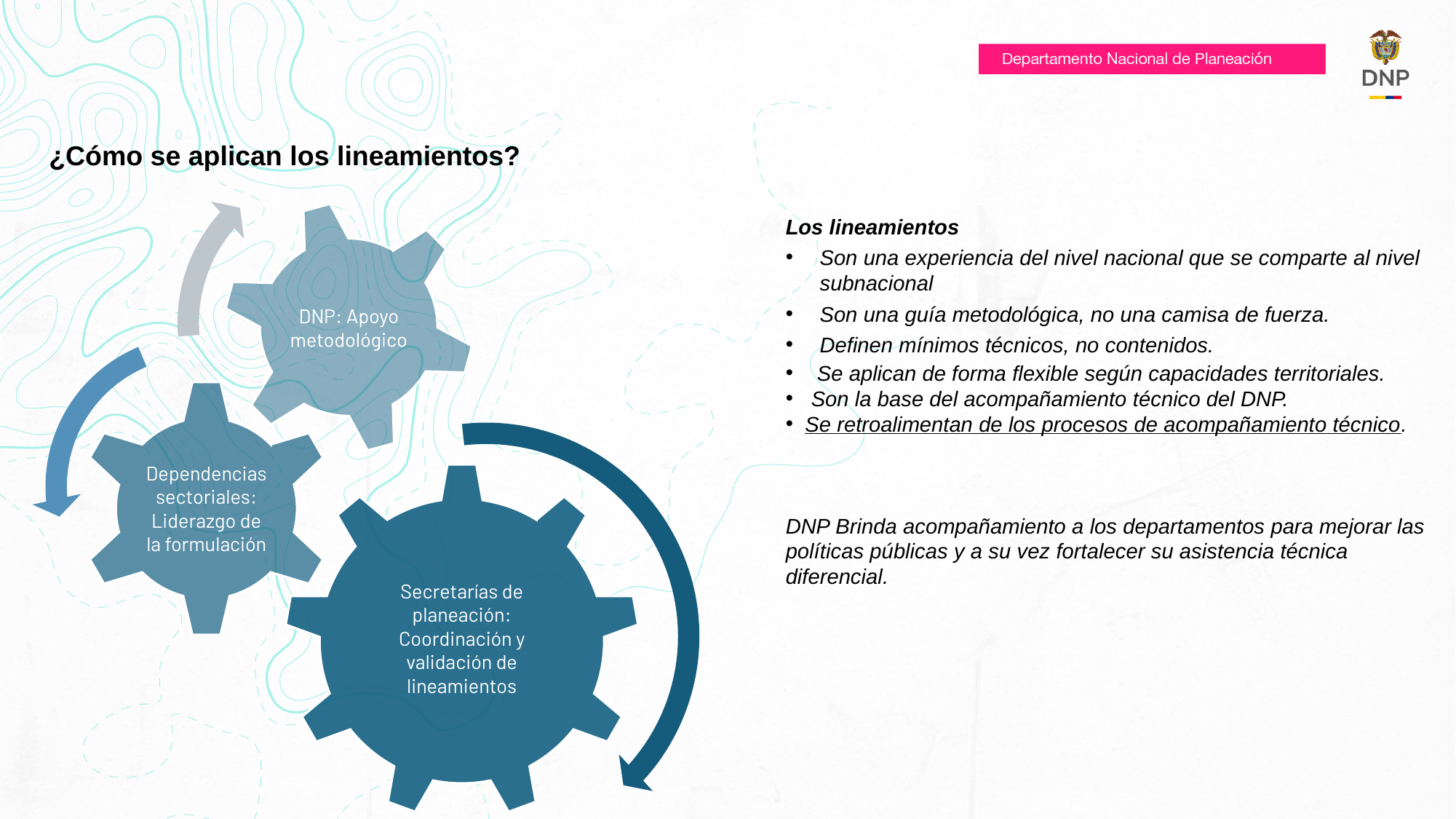

¿Cómo se aplican los lineamientos?
Secretarías de planeación: Coordinación y validación de lineamientos
Dependencias sectoriales: Liderazgo de la formulación
DNP: Apoyo metodológico

Los lineamientos
Son una experiencia del nivel nacional que se comparte al nivel subnacional
Son una guía metodológica, no una camisa de fuerza.
Definen mínimos técnicos, no contenidos.
    Se aplican de forma flexible según capacidades territoriales.
   Son la base del acompañamiento técnico del DNP.
  Se retroalimentan de los procesos de acompañamiento técnico.

DNP Brinda acompañamiento a los departamentos para mejorar las políticas públicas y a su vez fortalecer su asistencia técnica diferencial.